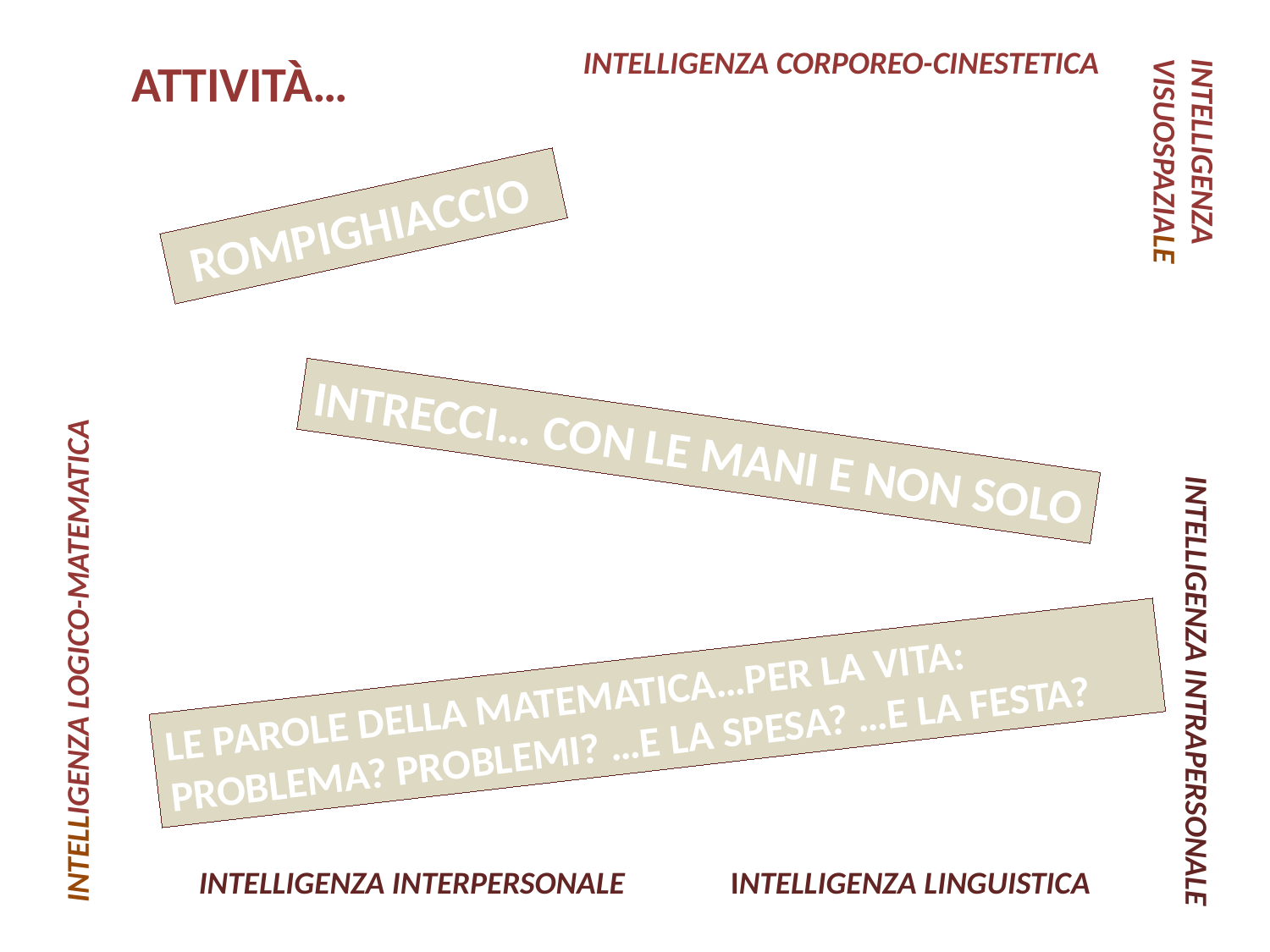

INTELLIGENZA CORPOREO-CINESTETICA
ATTIVITÀ…
INTELLIGENZA VISUOSPAZIALE
ROMPIGHIACCIO
INTELLIGENZA LOGICO-MATEMATICA
INTRECCI… CON LE MANI E NON SOLO
LE PAROLE DELLA MATEMATICA…PER LA VITA:
PROBLEMA? PROBLEMI? …E LA SPESA? …E LA FESTA?
INTELLIGENZA INTRAPERSONALE
INTELLIGENZA INTERPERSONALE
INTELLIGENZA LINGUISTICA